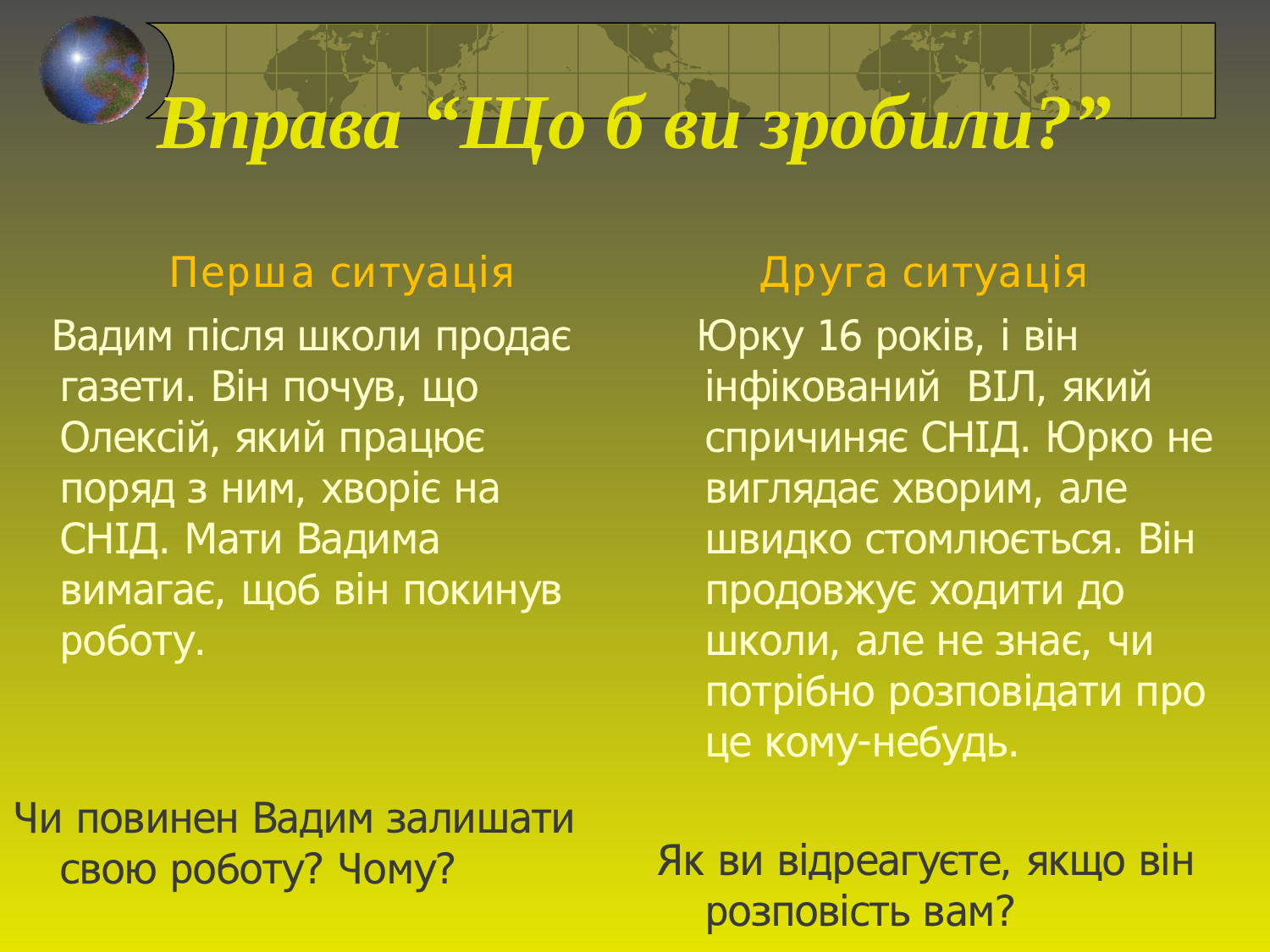

# Вправа “Що б ви зробили?”
Перша ситуація
Друга ситуація
   Вадим після школи продає газети. Він почув, що Олексій, який працює поряд з ним, хворіє на СНІД. Мати Вадима вимагає, щоб він покинув роботу.

Чи повинен Вадим залишати свою роботу? Чому?

   Юрку 16 років, і він інфікований  ВІЛ, який спричиняє СНІД. Юрко не виглядає хворим, але швидко стомлюється. Він продовжує ходити до школи, але не знає, чи потрібно розповідати про це кому-небудь.

Як ви відреагуєте, якщо він розповість вам?